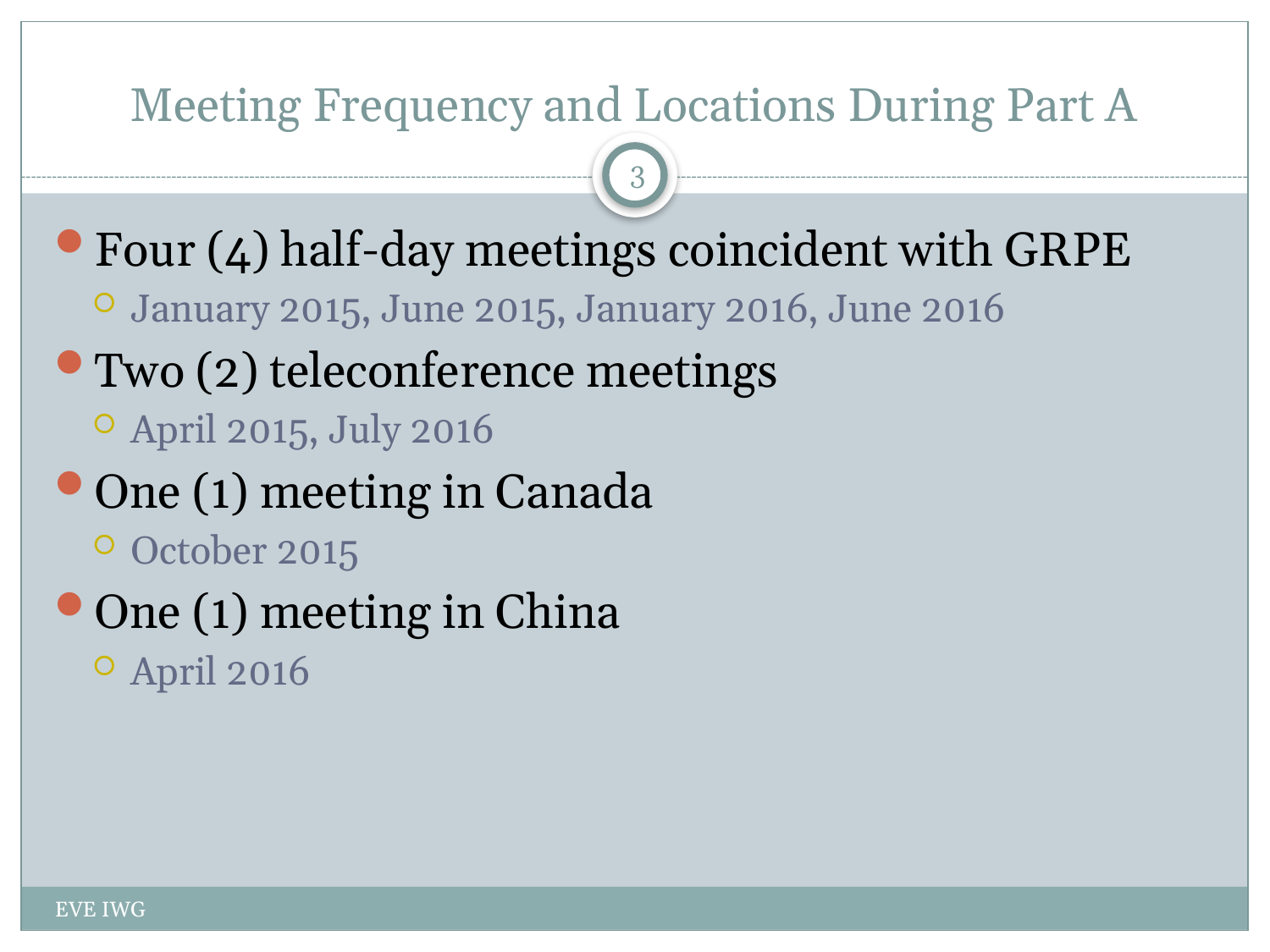

# Meeting Frequency and Locations During Part A
3
Four (4) half-day meetings coincident with GRPE
January 2015, June 2015, January 2016, June 2016
Two (2) teleconference meetings
April 2015, July 2016
One (1) meeting in Canada
October 2015
One (1) meeting in China
April 2016
EVE IWG